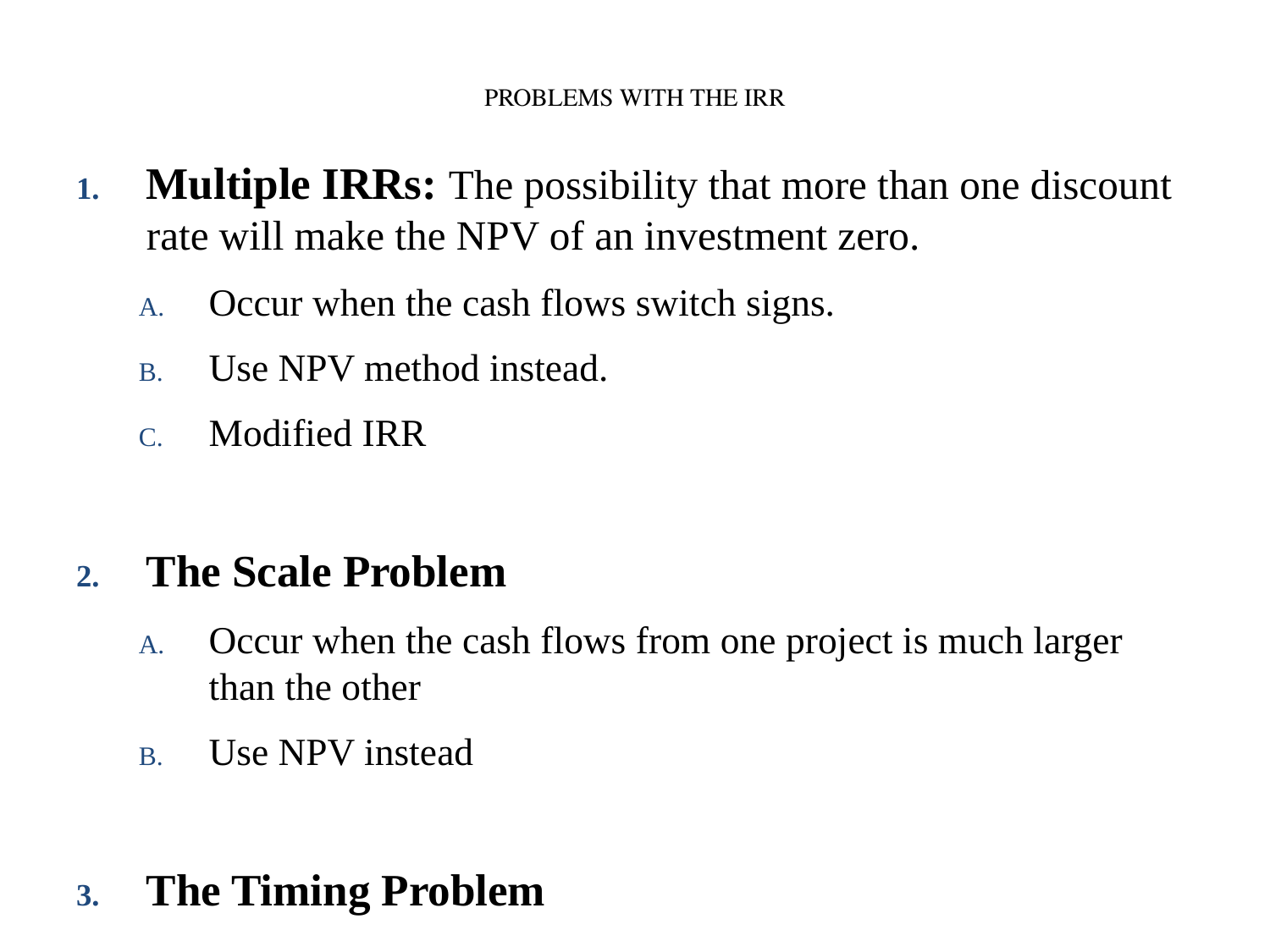

# PROBLEMS WITH THE IRR
Multiple IRRs: The possibility that more than one discount rate will make the NPV of an investment zero.
Occur when the cash flows switch signs.
Use NPV method instead.
Modified IRR

The Scale Problem
Occur when the cash flows from one project is much larger than the other
Use NPV instead

The Timing Problem